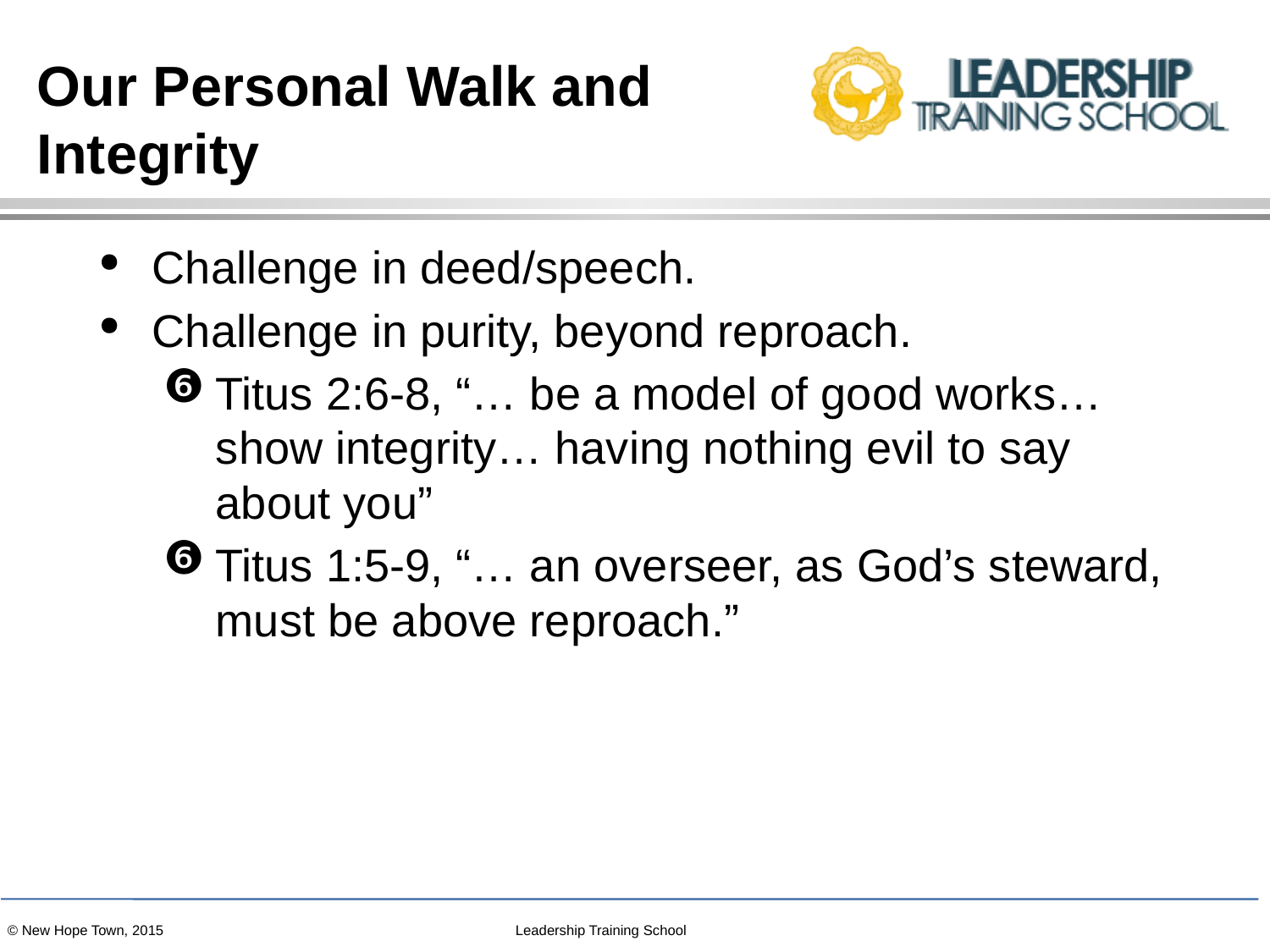

# Our Personal Walk and Integrity
Challenge in deed/speech.
Challenge in purity, beyond reproach.
Titus 2:6-8, “… be a model of good works… show integrity… having nothing evil to say about you”
Titus 1:5-9, “… an overseer, as God’s steward, must be above reproach.”
16